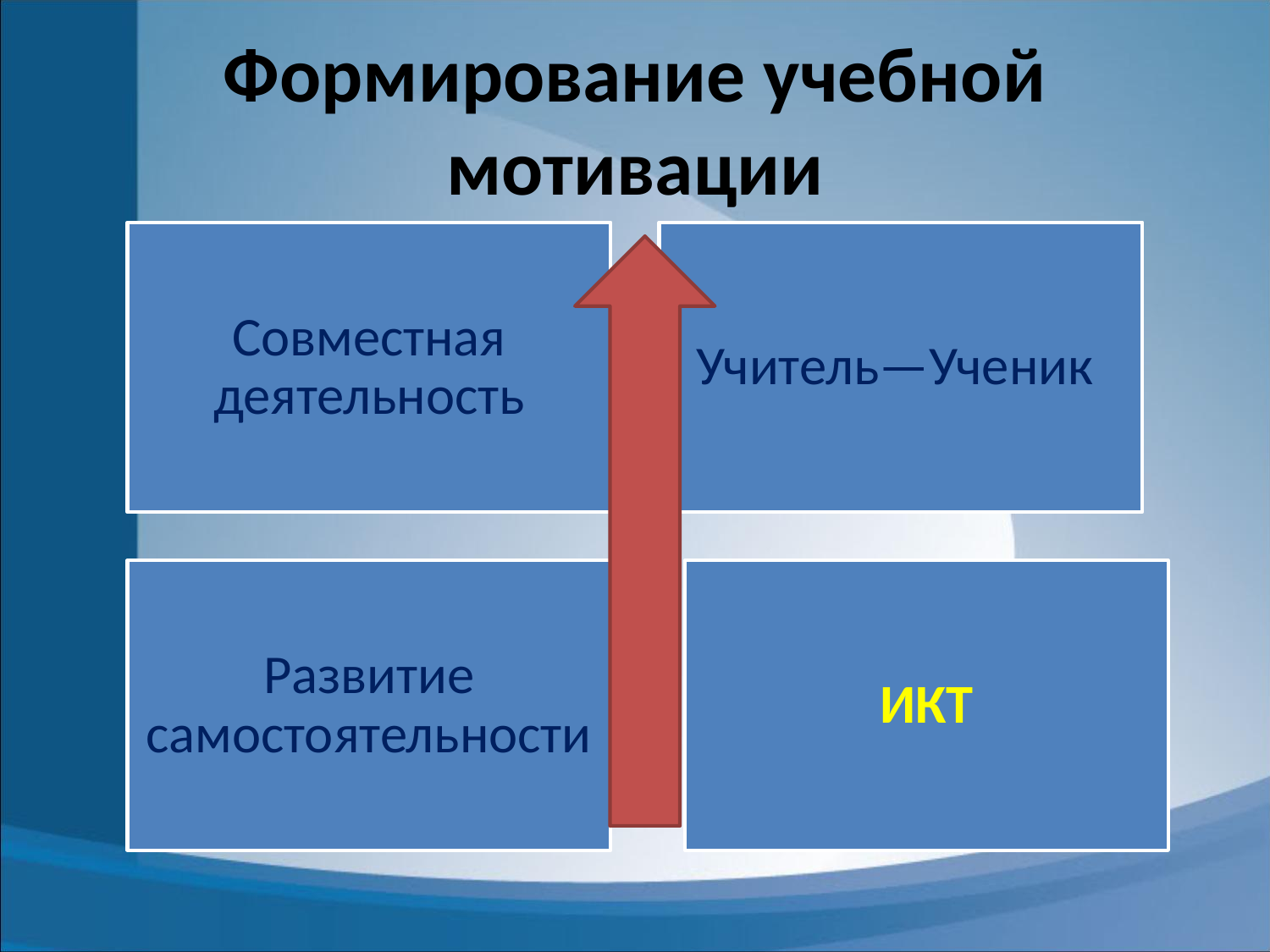

# Формирование учебной мотивации
Совместная деятельность
Учитель—Ученик
Развитие самостоятельности
ИКТ